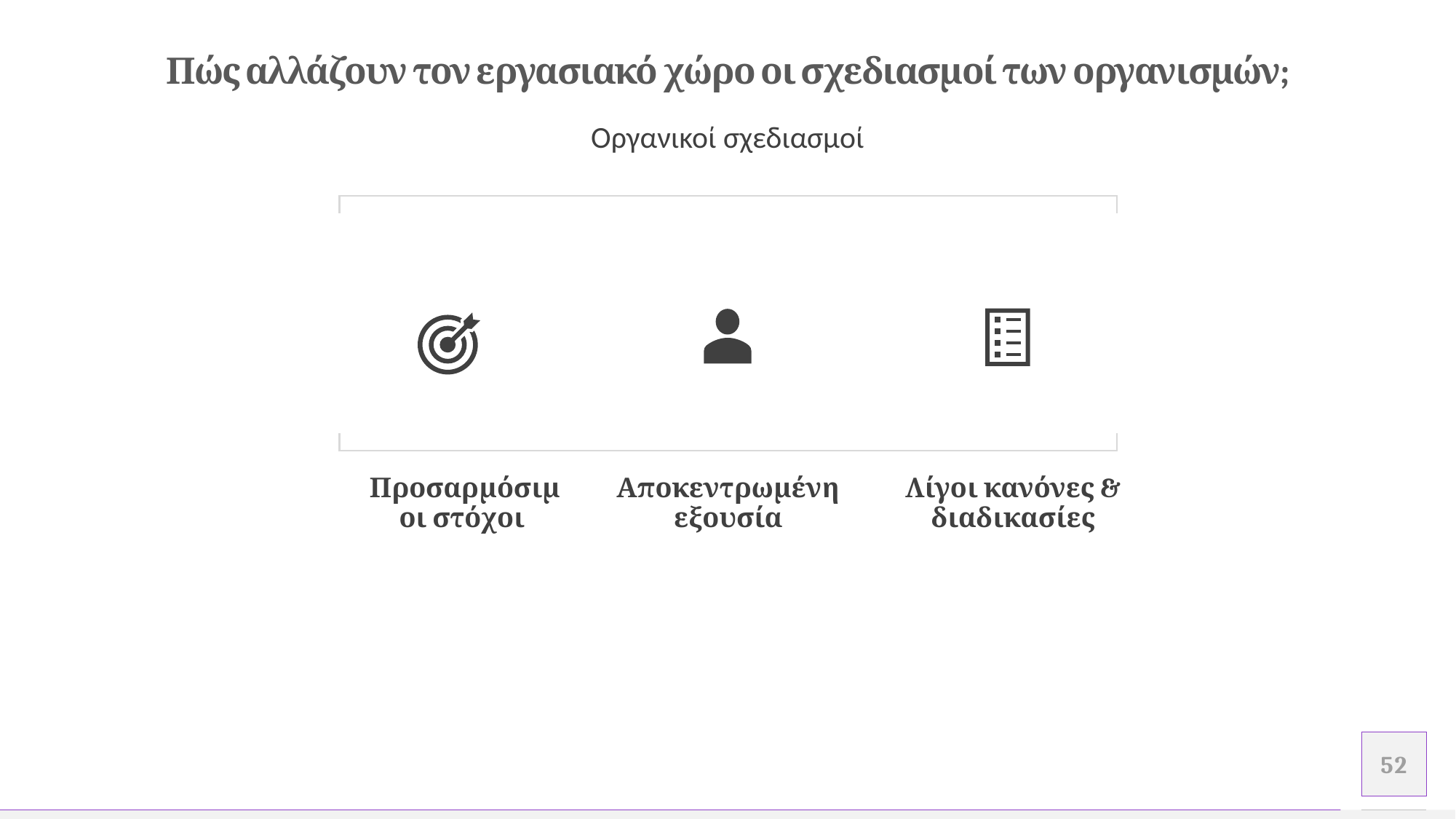

# Πώς αλλάζουν τον εργασιακό χώρο οι σχεδιασμοί των οργανισμών;
Οργανικοί σχεδιασμοί

Προσαρμόσιμοι στόχοι
Αποκεντρωμένη εξουσία
Λίγοι κανόνες & διαδικασίες
.
.
52
Προσθέστε υποσέλιδο